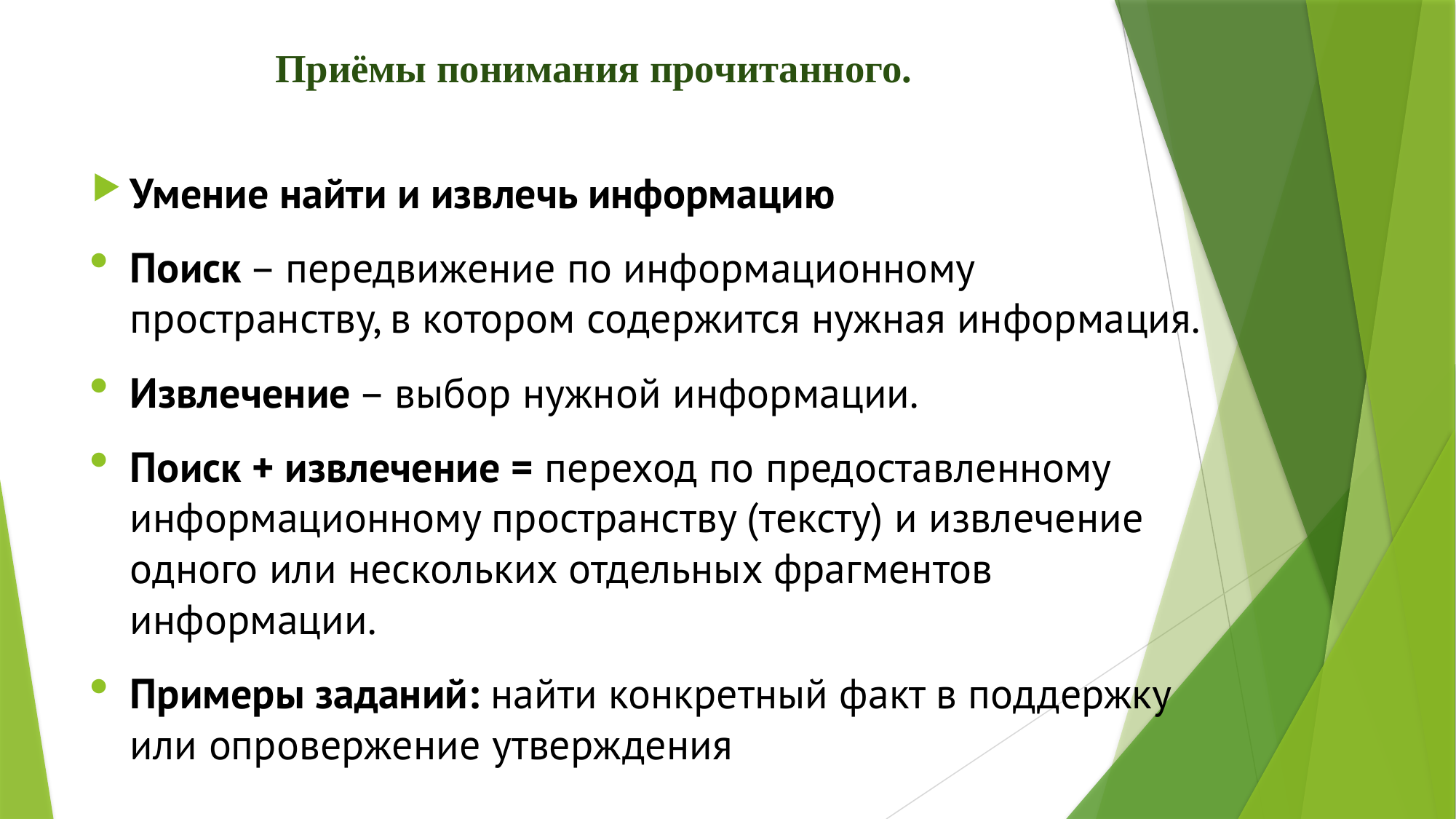

# Приёмы понимания прочитанного.
Умение найти и извлечь информацию
Поиск – передвижение по информационному пространству, в котором содержится нужная информация.
Извлечение – выбор нужной информации.
Поиск + извлечение = переход по предоставленному информационному пространству (тексту) и извлечение одного или нескольких отдельных фрагментов информации.
Примеры заданий: найти конкретный факт в поддержку или опровержение утверждения